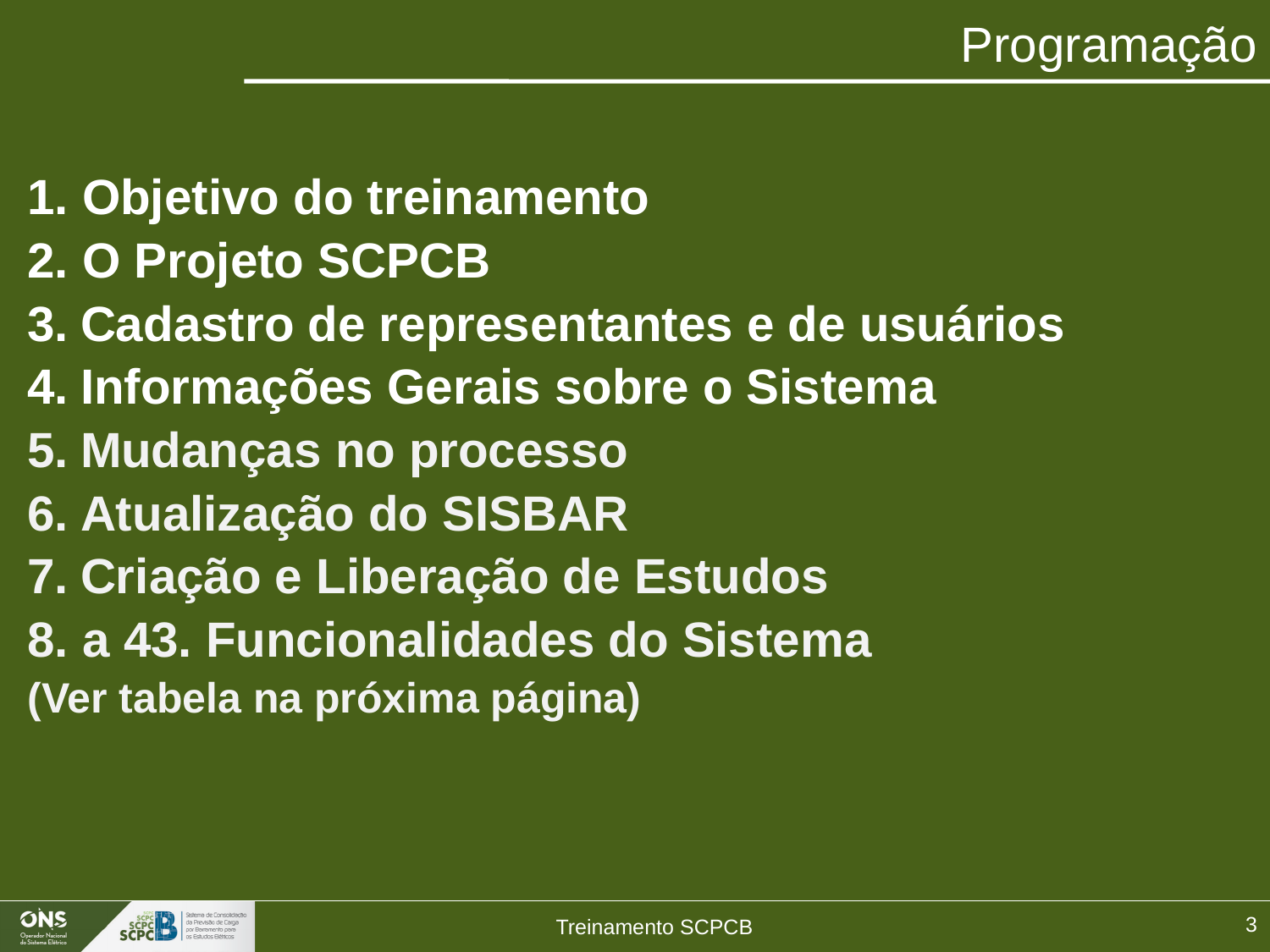

# Programação
1. Objetivo do treinamento
2. O Projeto SCPCB
Cadastro de representantes e de usuários
Informações Gerais sobre o Sistema
Mudanças no processo
Atualização do SISBAR
Criação e Liberação de Estudos
8. a 43. Funcionalidades do Sistema
(Ver tabela na próxima página)